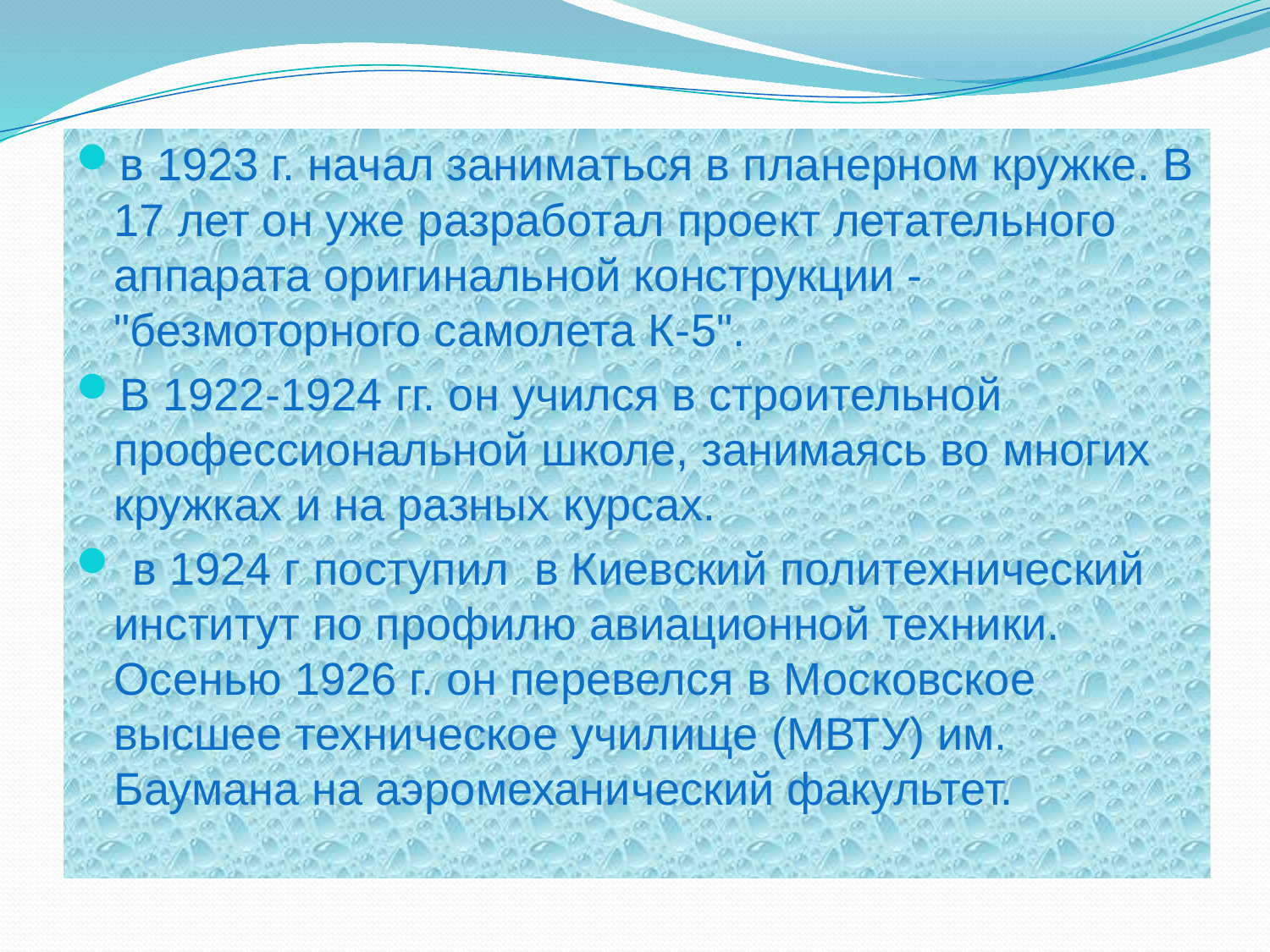

в 1923 г. начал заниматься в планерном кружке. В 17 лет он уже разработал проект летательного аппарата оригинальной конструкции - "безмоторного самолета К‑5".
В 1922-1924 гг. он учился в строительной профессиональной школе, занимаясь во многих кружках и на разных курсах.
 в 1924 г поступил  в Киевский политехнический институт по профилю авиационной техники. Осенью 1926 г. он перевелся в Московское высшее техническое училище (МВТУ) им. Баумана на аэромеханический факультет.